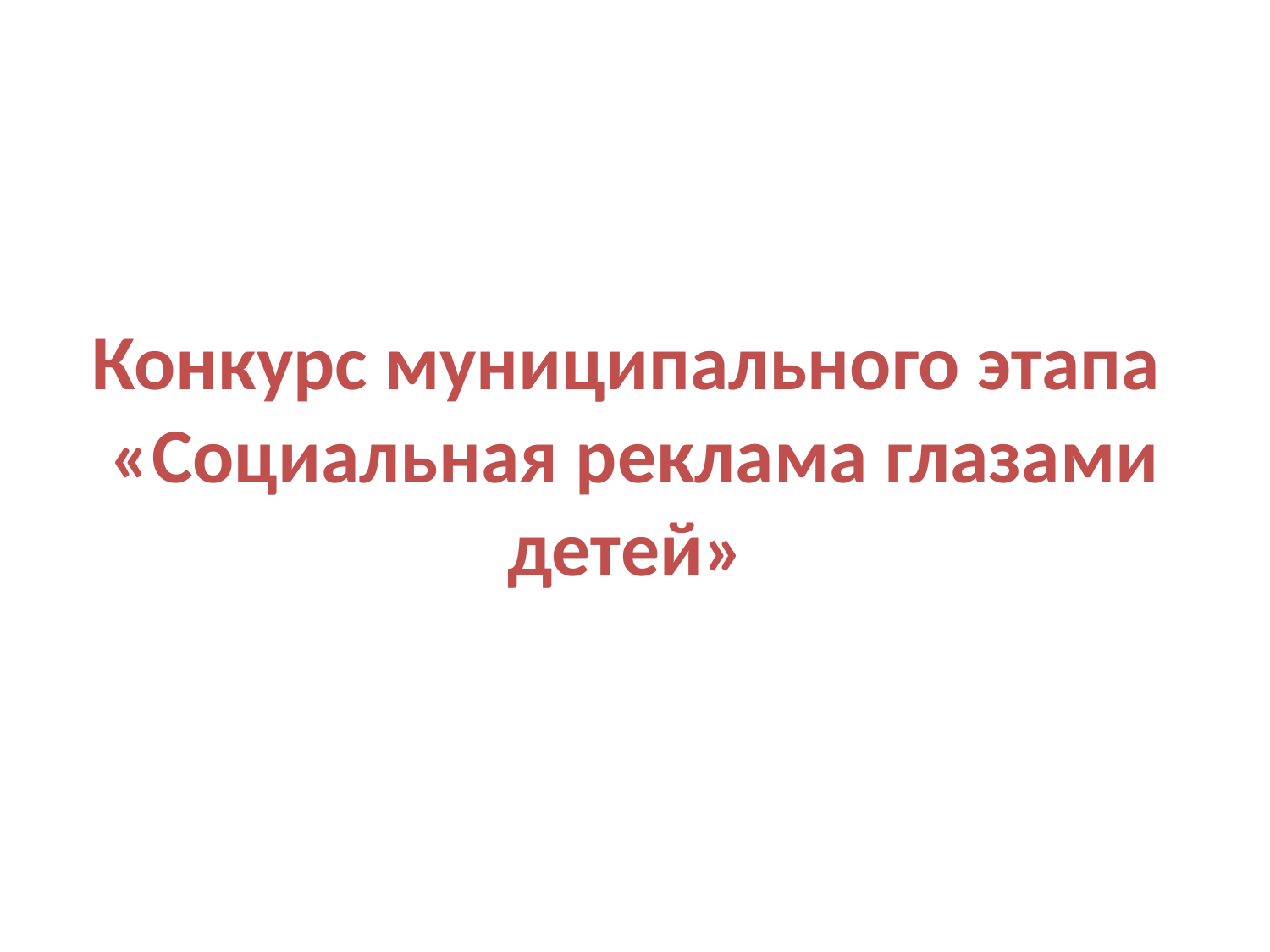

# Конкурс муниципального этапа  «Социальная реклама глазами детей»